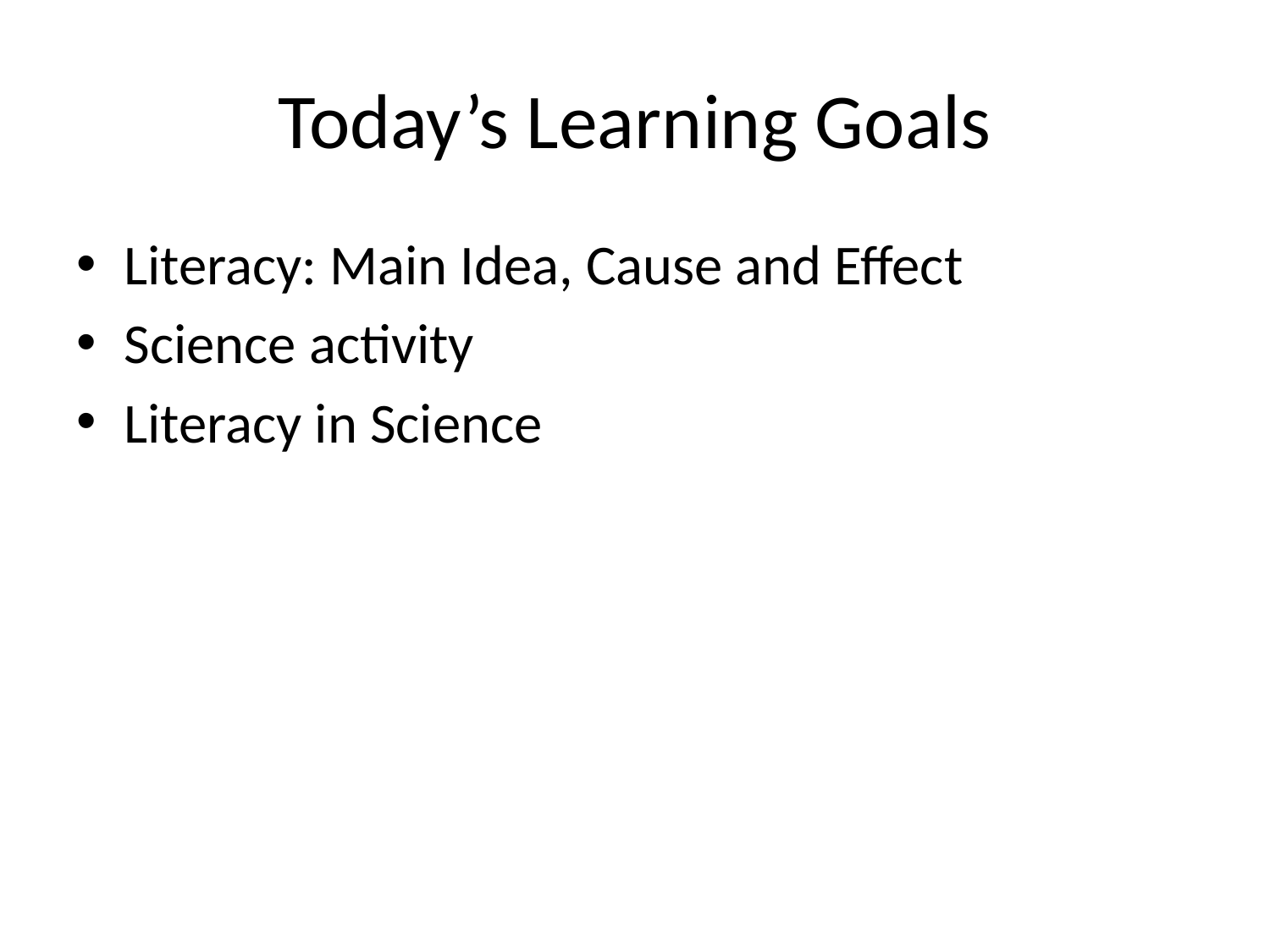

# Today’s Learning Goals
Literacy: Main Idea, Cause and Effect
Science activity
Literacy in Science